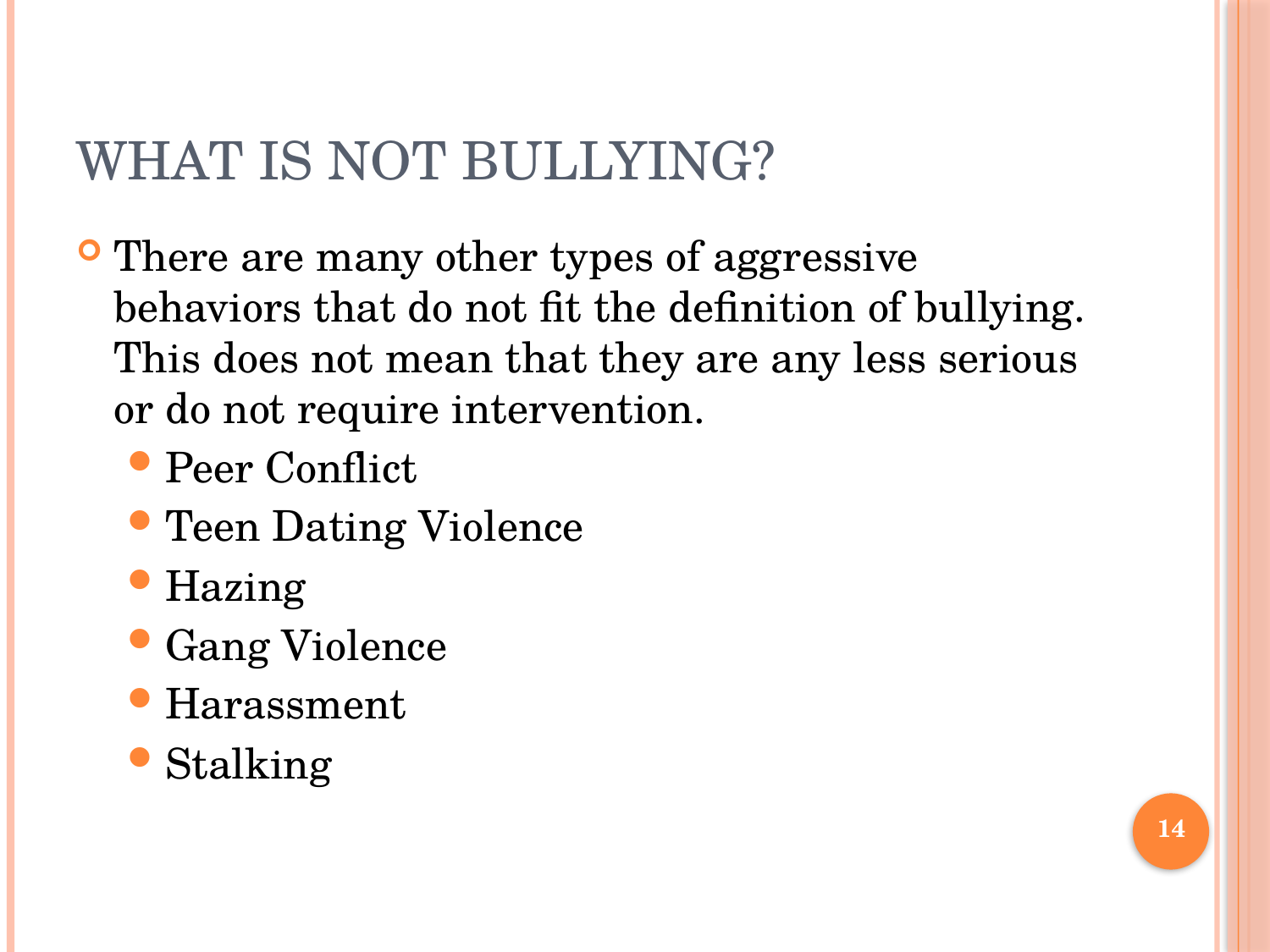

# What is NOT Bullying?
There are many other types of aggressive behaviors that do not fit the definition of bullying. This does not mean that they are any less serious or do not require intervention.
Peer Conflict
Teen Dating Violence
Hazing
Gang Violence
Harassment
Stalking

14